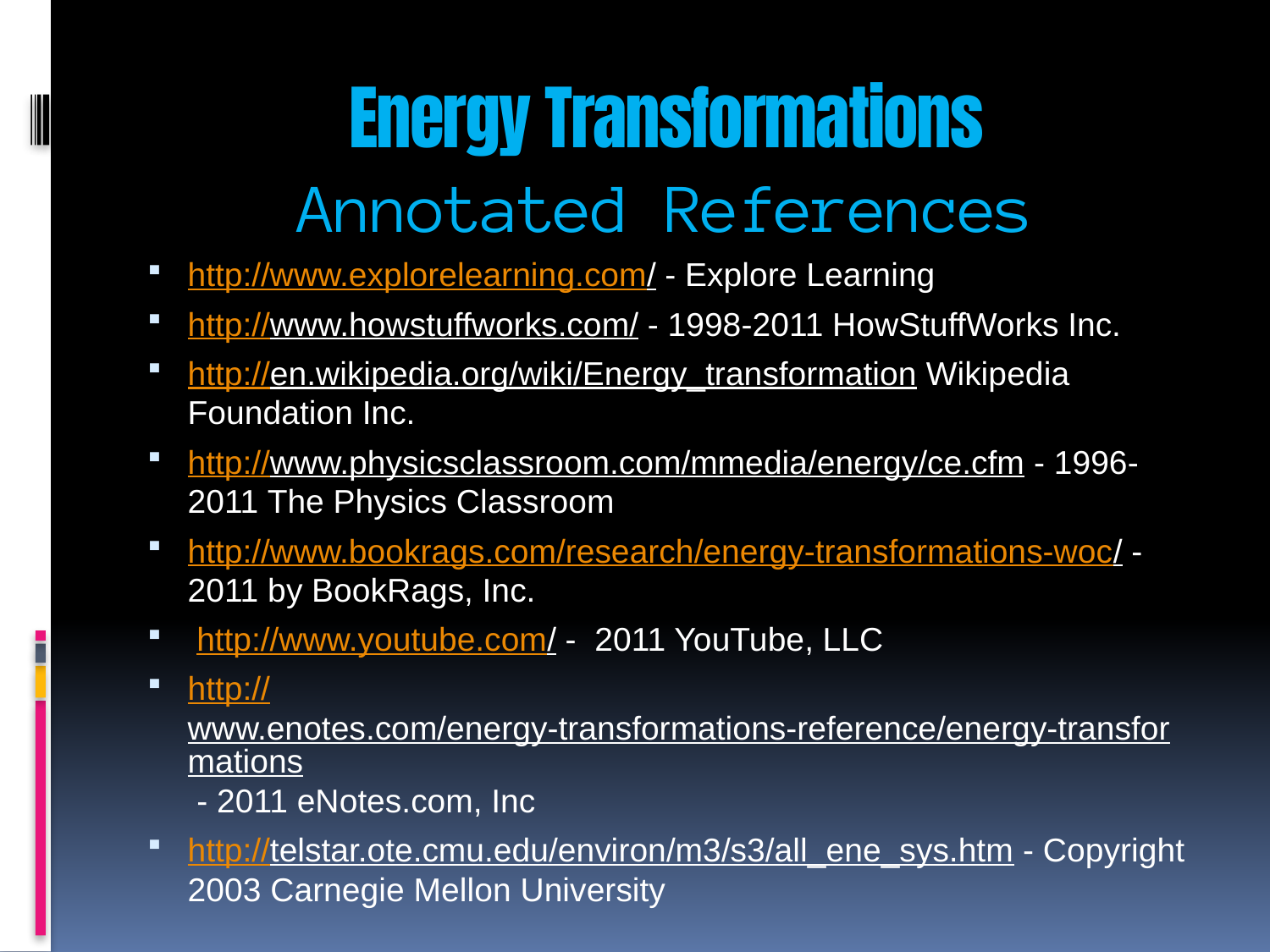

# Energy Transformations Annotated References
http://www.explorelearning.com/ - Explore Learning
http://www.howstuffworks.com/ - 1998-2011 HowStuffWorks Inc.
http://en.wikipedia.org/wiki/Energy_transformation Wikipedia Foundation Inc.
http://www.physicsclassroom.com/mmedia/energy/ce.cfm - 1996-2011 The Physics Classroom
http://www.bookrags.com/research/energy-transformations-woc/ -2011 by BookRags, Inc.
 http://www.youtube.com/ -  2011 YouTube, LLC
http://www.enotes.com/energy-transformations-reference/energy-transformations - 2011 eNotes.com, Inc
http://telstar.ote.cmu.edu/environ/m3/s3/all_ene_sys.htm - Copyright 2003 Carnegie Mellon University